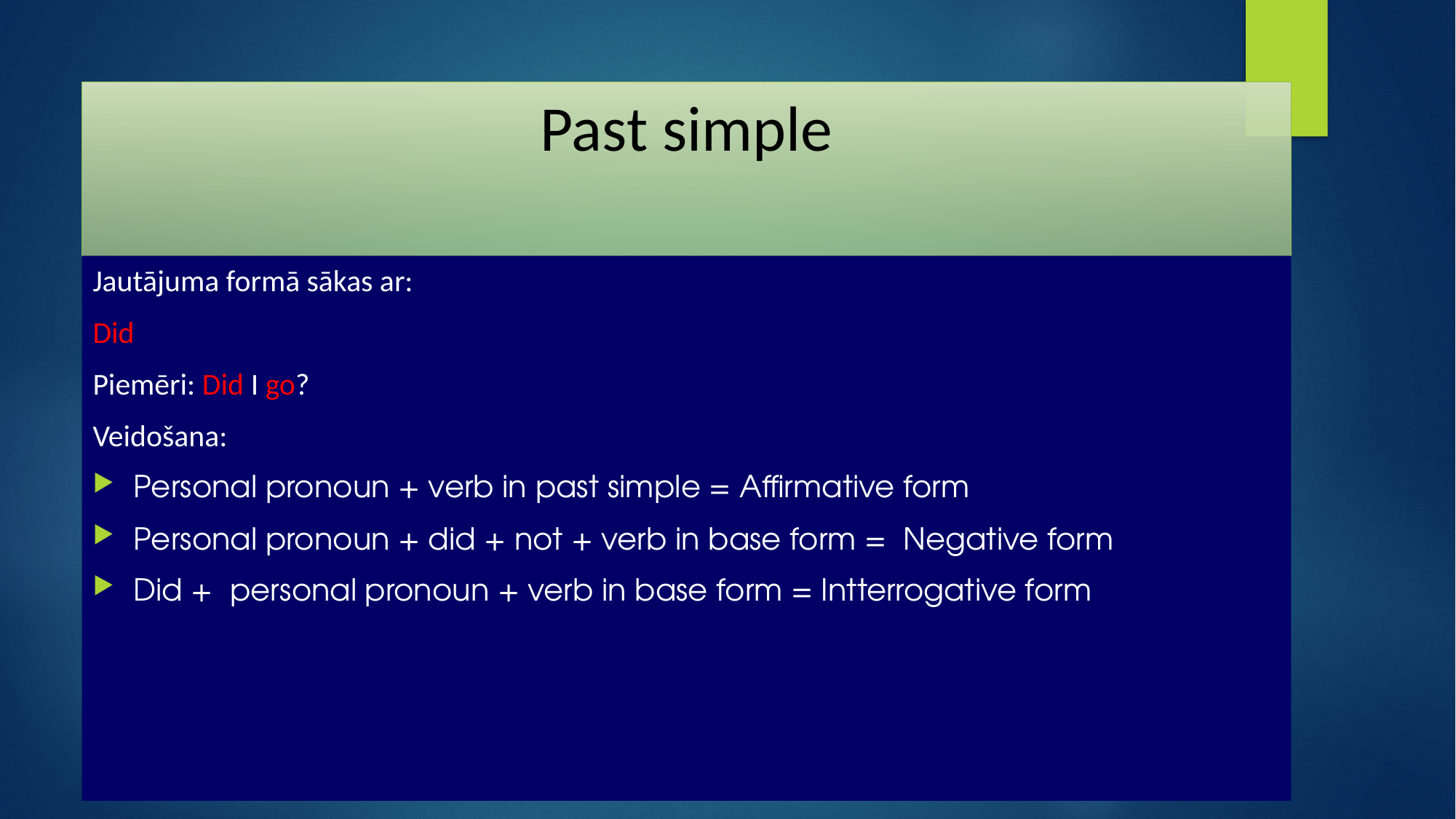

# Past simple
Jautājuma formā sākas ar:
Did
Piemēri: Did I go?
Veidošana:
Personal pronoun + verb in past simple = Affirmative form
Personal pronoun + did + not + verb in base form =  Negative form
Did +  personal pronoun + verb in base form = Intterrogative form